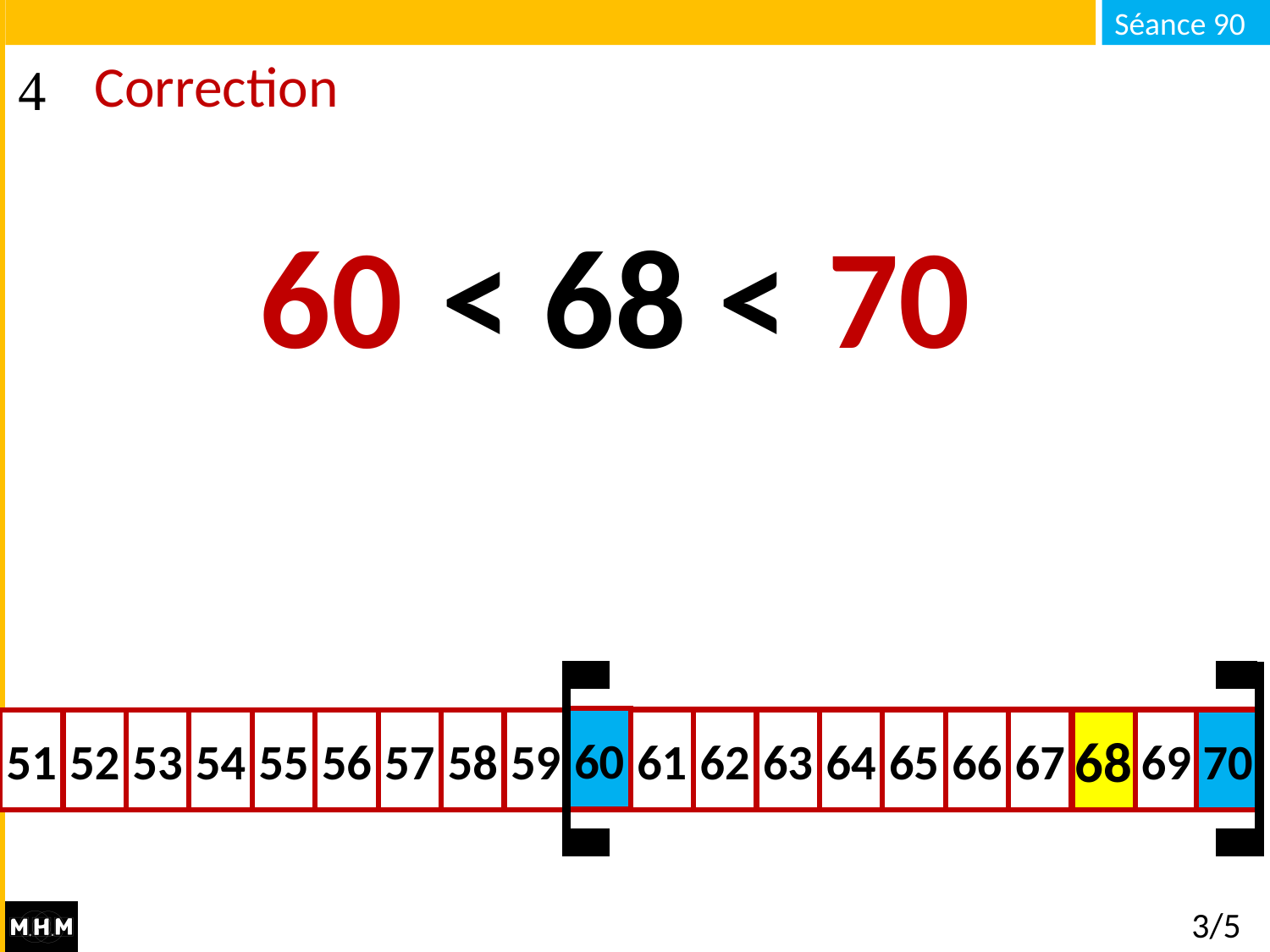

# Correction
60
70
… < 68 < …

60
68
64
61
63
65
66
67
68
69
70
62
70
51
53
54
55
56
57
58
59
60
52
3/5